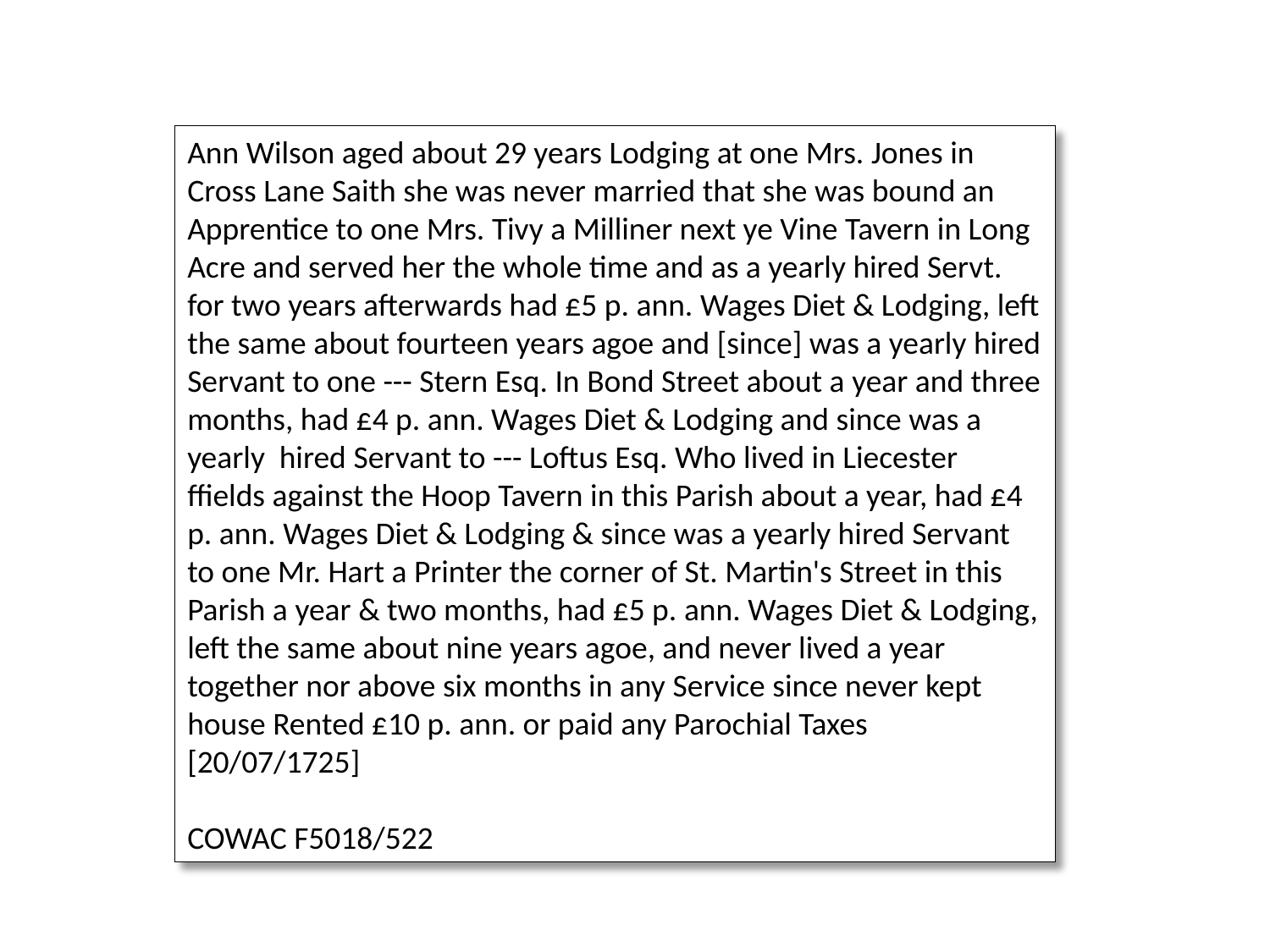

Ann Wilson aged about 29 years Lodging at one Mrs. Jones in Cross Lane Saith she was never married that she was bound an Apprentice to one Mrs. Tivy a Milliner next ye Vine Tavern in Long Acre and served her the whole time and as a yearly hired Servt. for two years afterwards had £5 p. ann. Wages Diet & Lodging, left the same about fourteen years agoe and [since] was a yearly hired Servant to one --- Stern Esq. In Bond Street about a year and three months, had £4 p. ann. Wages Diet & Lodging and since was a yearly  hired Servant to --- Loftus Esq. Who lived in Liecester ffields against the Hoop Tavern in this Parish about a year, had £4 p. ann. Wages Diet & Lodging & since was a yearly hired Servant to one Mr. Hart a Printer the corner of St. Martin's Street in this Parish a year & two months, had £5 p. ann. Wages Diet & Lodging, left the same about nine years agoe, and never lived a year together nor above six months in any Service since never kept house Rented £10 p. ann. or paid any Parochial Taxes [20/07/1725]

COWAC F5018/522